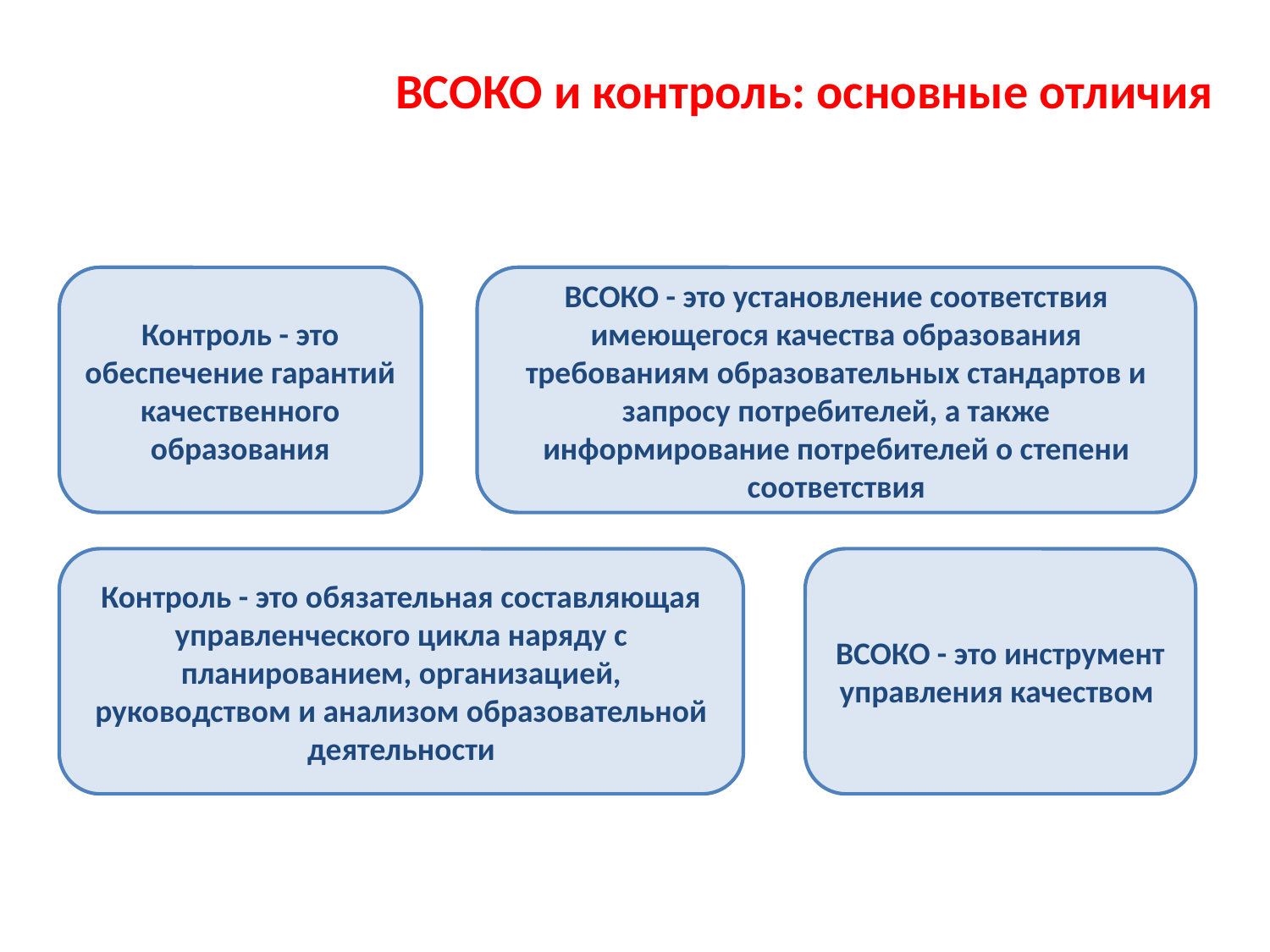

ВСОКО и контроль: основные отличия
Контроль - это обеспечение гарантий качественного образования
ВСОКО - это установление соответствия имеющегося качества образования требованиям образовательных стандартов и запросу потребителей, а также информирование потребителей о степени соответствия
Контроль - это обязательная составляющая управленческого цикла наряду с планированием, организацией, руководством и анализом образовательной деятельности
ВСОКО - это инструмент управления качеством